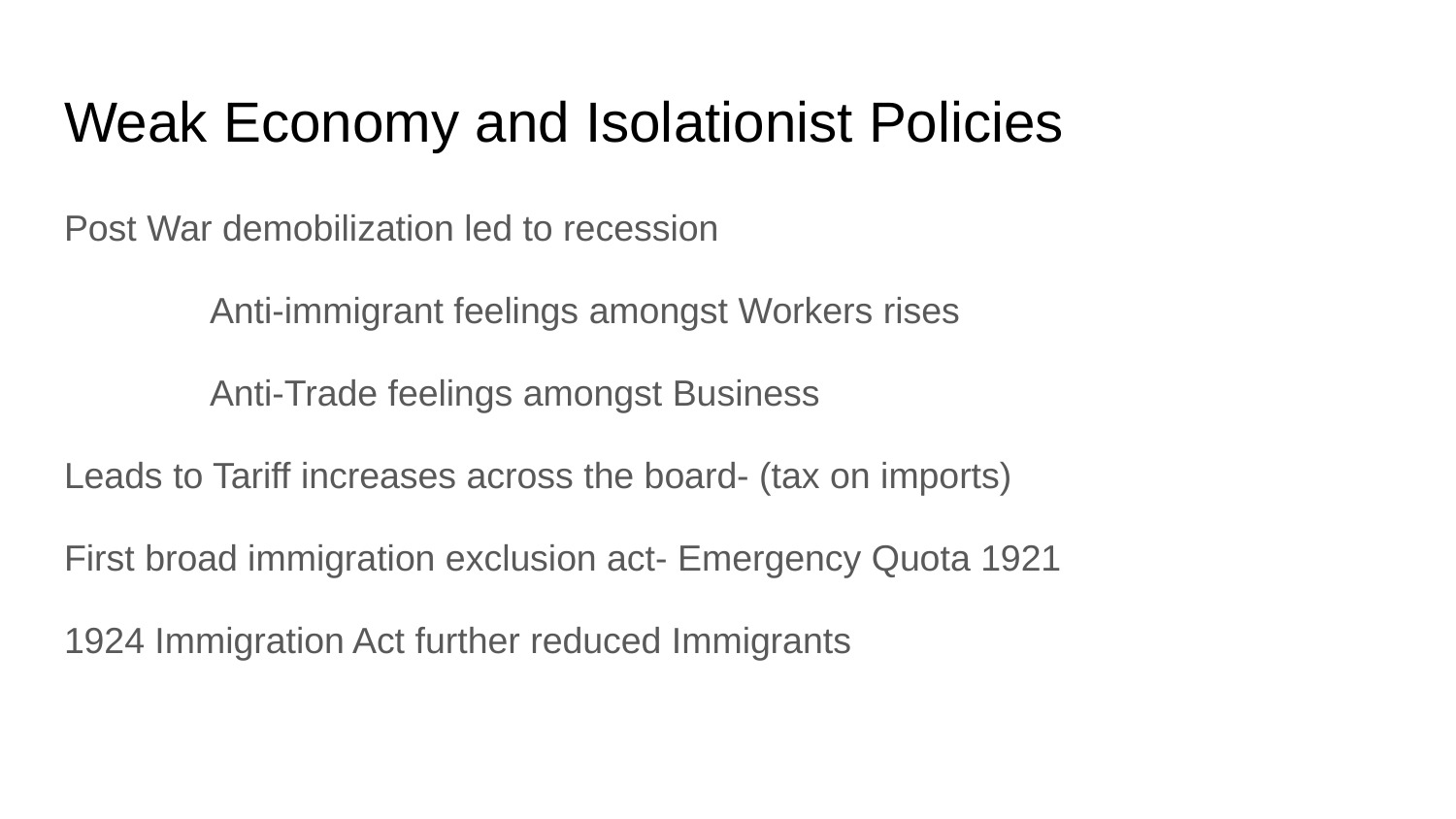

# Weak Economy and Isolationist Policies
Post War demobilization led to recession
	Anti-immigrant feelings amongst Workers rises
	Anti-Trade feelings amongst Business
Leads to Tariff increases across the board- (tax on imports)
First broad immigration exclusion act- Emergency Quota 1921
1924 Immigration Act further reduced Immigrants